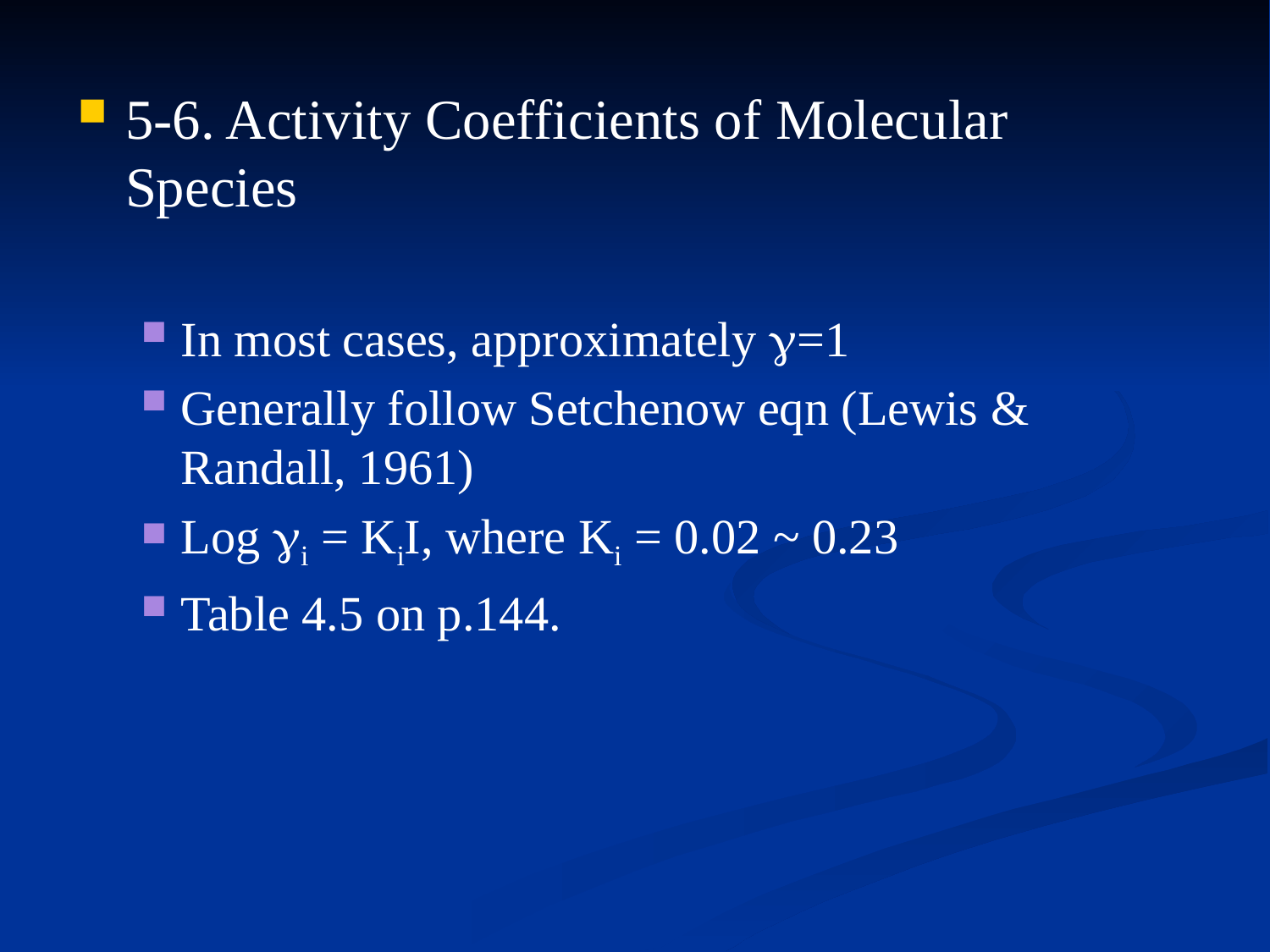

5-6. Activity Coefficients of Molecular Species

In most cases, approximately γ=1
Generally follow Setchenow eqn (Lewis & Randall, 1961)
Log γi = KiI, where Ki = 0.02 ~ 0.23
Table 4.5 on p.144.